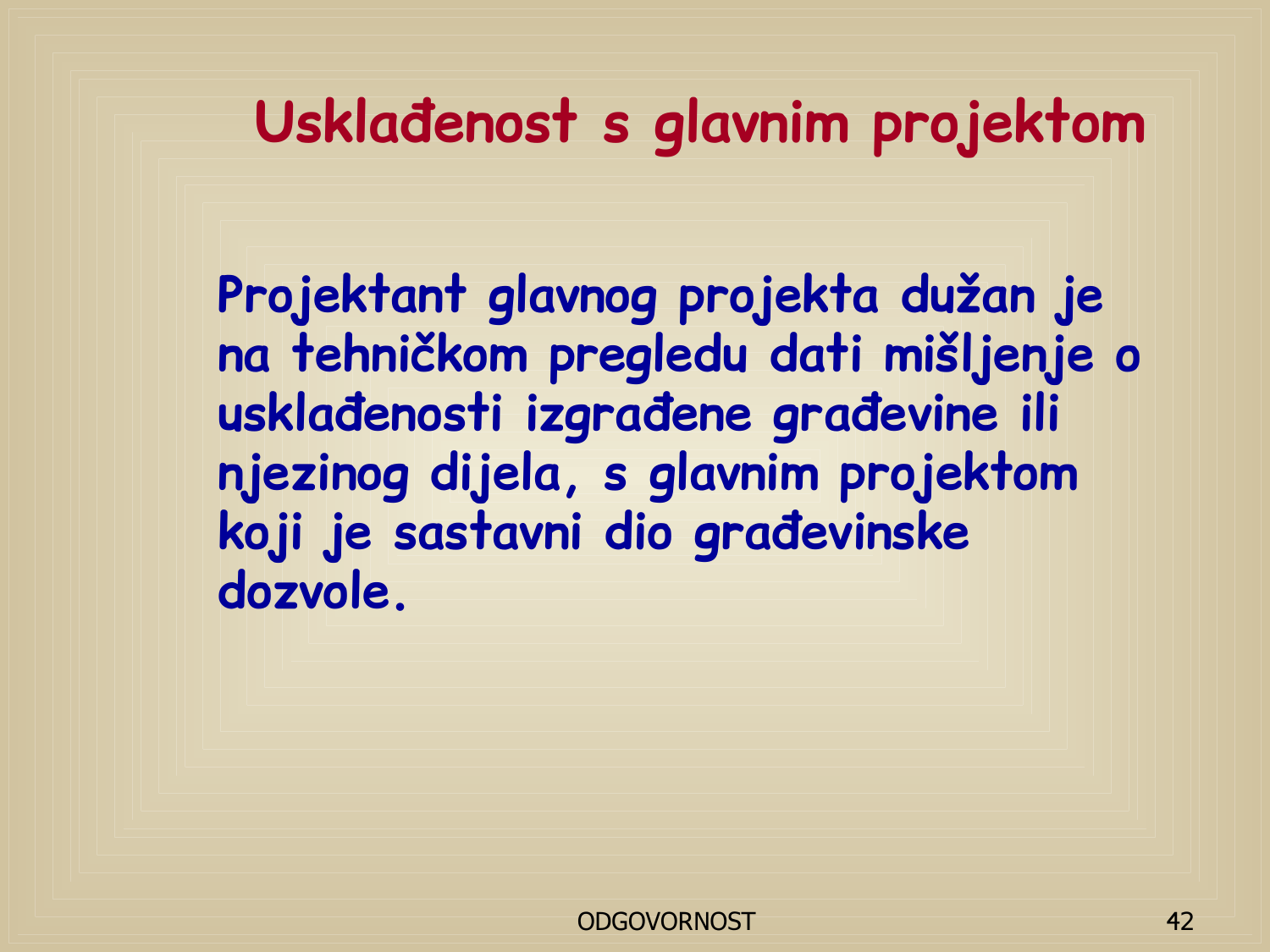

# Usklađenost s glavnim projektom
Projektant glavnog projekta dužan je na tehničkom pregledu dati mišljenje o usklađenosti izgrađene građevine ili njezinog dijela, s glavnim projektom koji je sastavni dio građevinske dozvole.
ODGOVORNOST
42